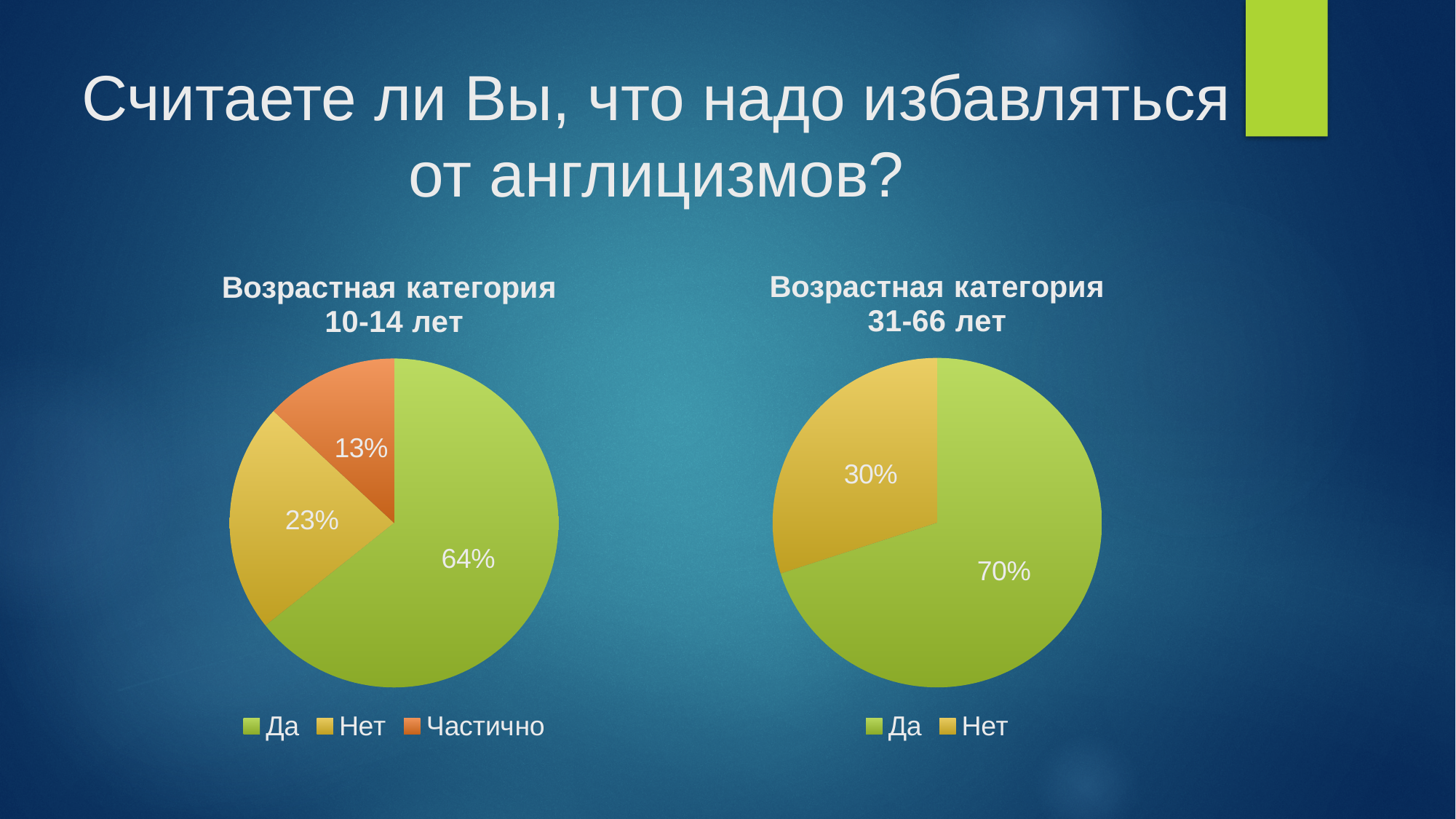

# Считаете ли Вы, что надо избавляться от англицизмов?

### Chart: Возрастная категория
31-66 лет

| Category | Возрастная категория |
|---|---|
| Да | 7.0 |
| Нет | 3.0 |

### Chart: Возрастная категория
10-14 лет

| Category | Продажи |
|---|---|
| Да | 54.0 |
| Нет | 19.0 |
| Частично | 11.0 |